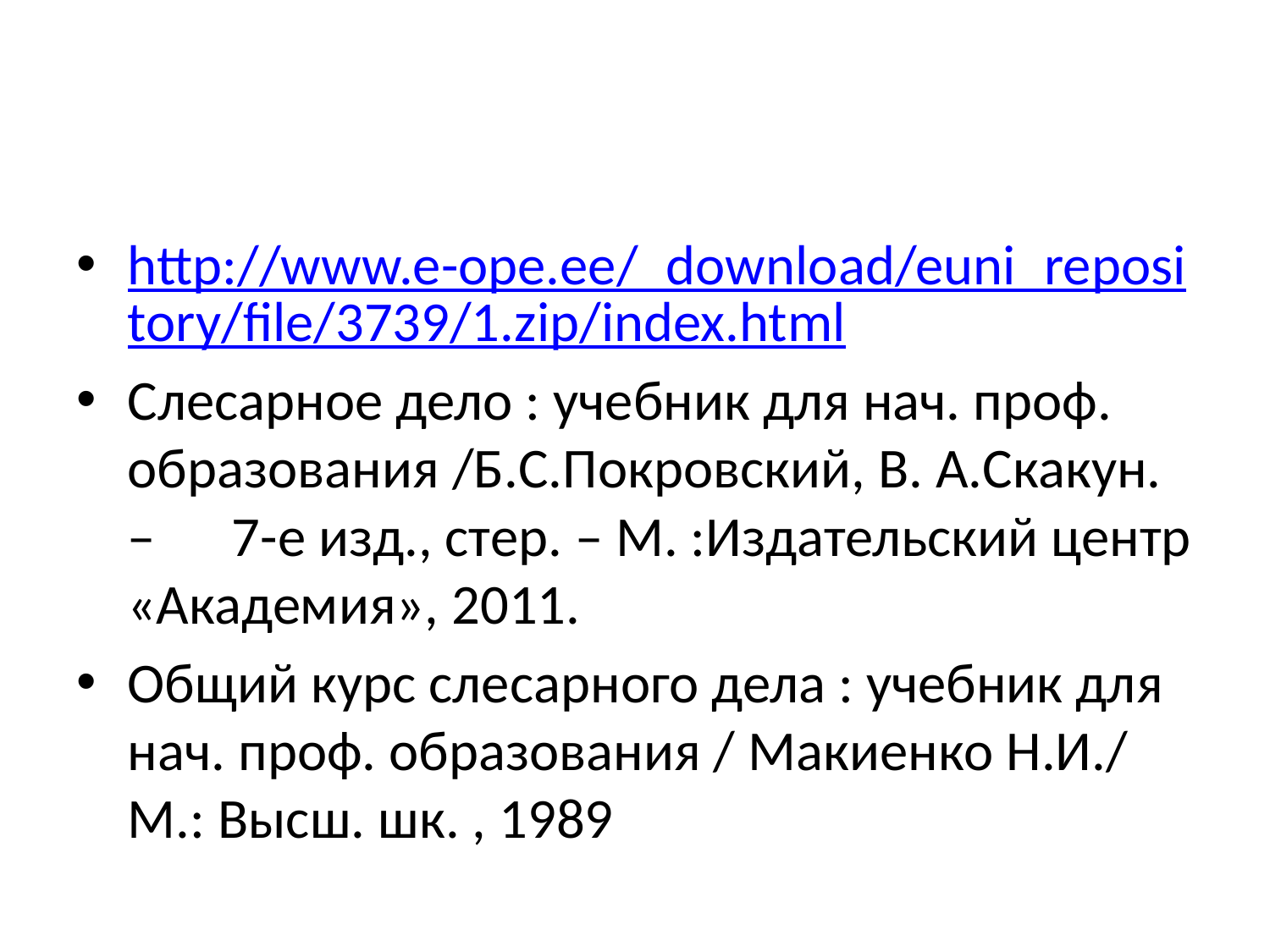

#
http://www.e-ope.ee/_download/euni_repository/file/3739/1.zip/index.html
Слесарное дело : учебник для нач. проф. образования /Б.С.Покровский, В. А.Скакун. –      7-е изд., стер. – М. :Издательский центр «Академия», 2011.
Общий курс слесарного дела : учебник для нач. проф. образования / Макиенко Н.И./ М.: Высш. шк. , 1989